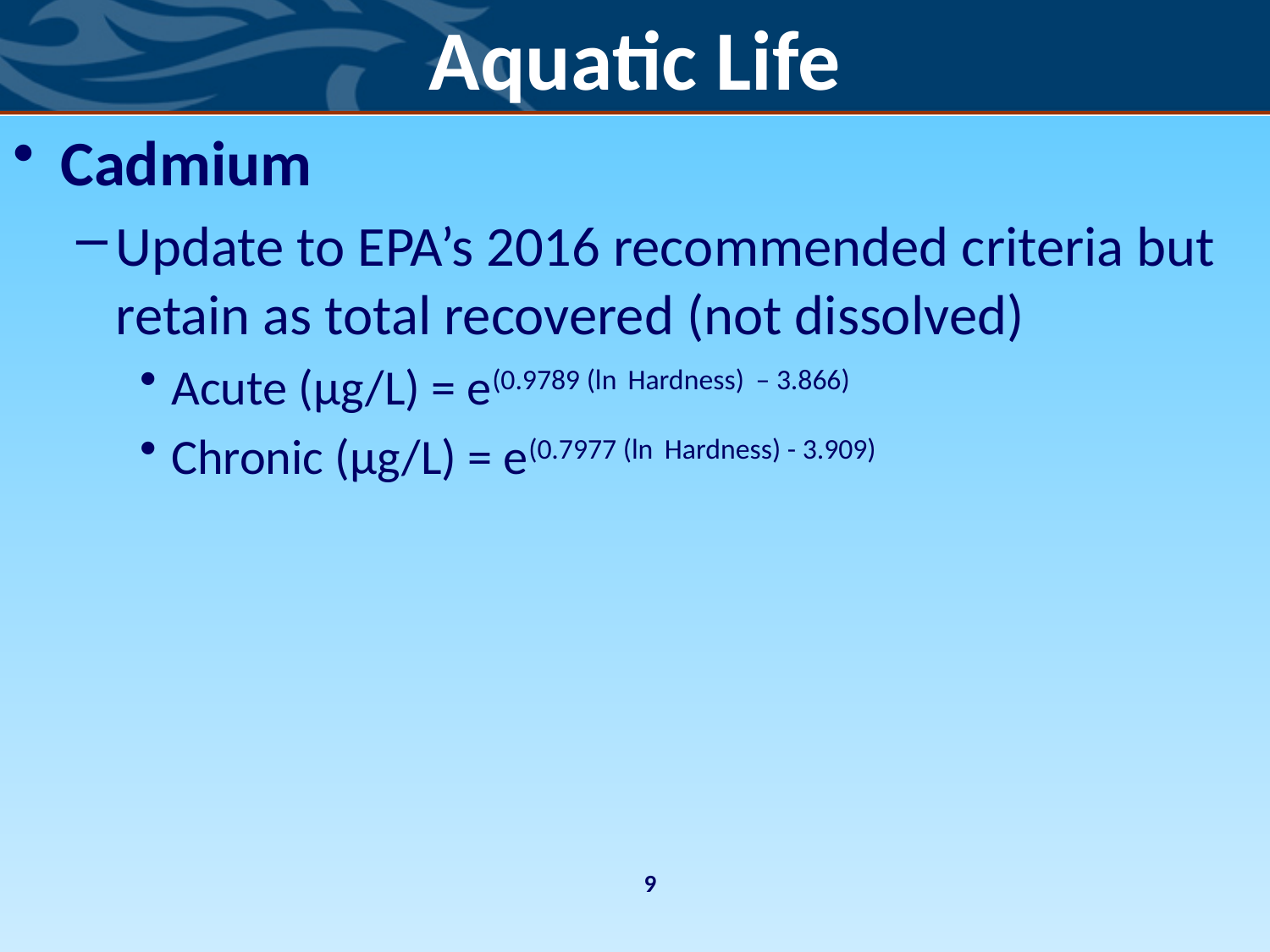

# Aquatic Life
Cadmium
Update to EPA’s 2016 recommended criteria but retain as total recovered (not dissolved)
Acute (μg/L) = e(0.9789 (ln Hardness) – 3.866)
Chronic (μg/L) = e(0.7977 (ln Hardness) - 3.909)
9